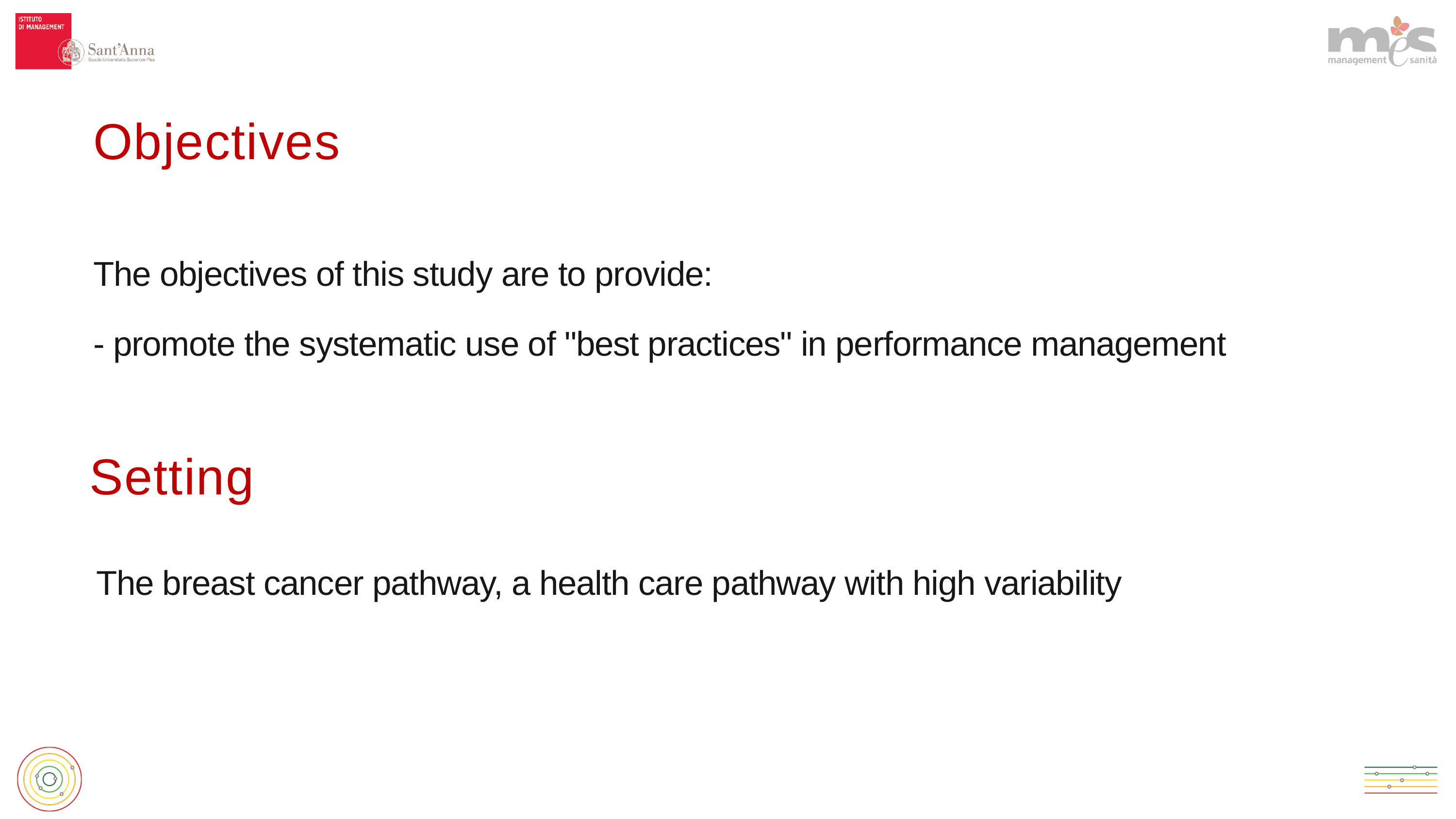

Objectives
The objectives of this study are to provide:
- promote the systematic use of "best practices" in performance management

Setting
The breast cancer pathway, a health care pathway with high variability